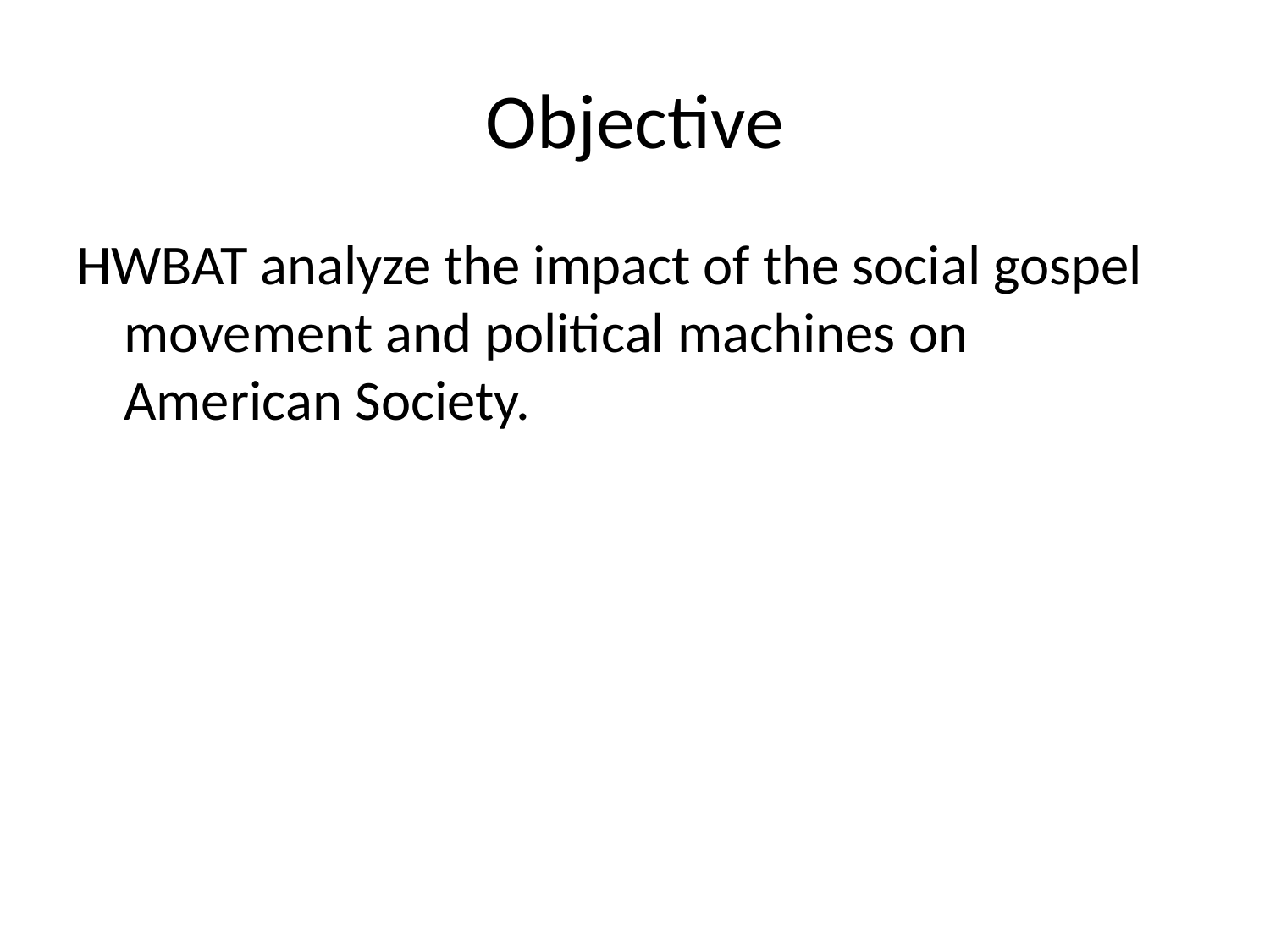

# Objective
HWBAT analyze the impact of the social gospel movement and political machines on American Society.